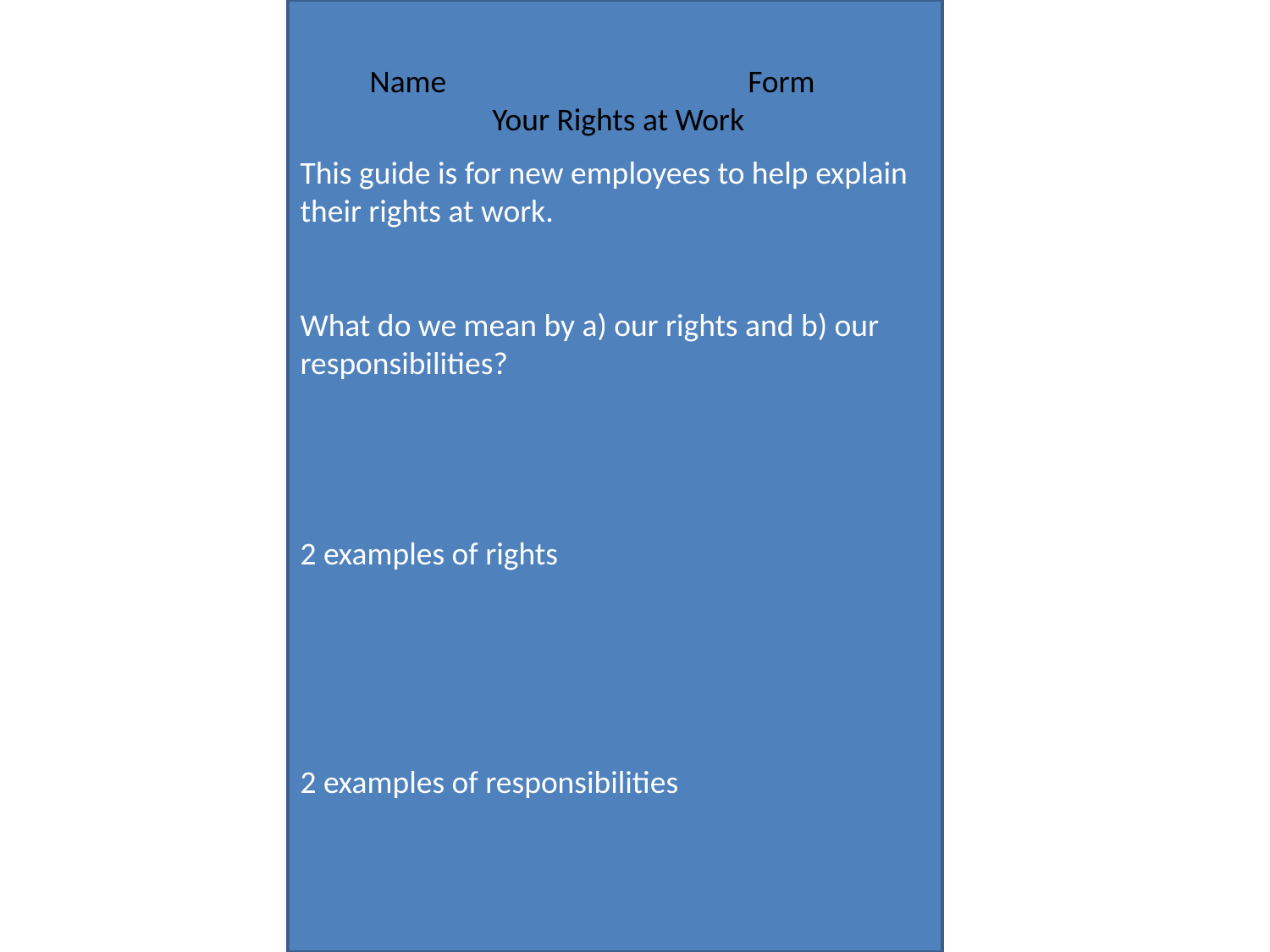

This guide is for new employees to help explain
their rights at work.

What do we mean by a) our rights and b) our responsibilities?

2 examples of rights

2 examples of responsibilities
Name 	                                   Form
                 Your Rights at Work